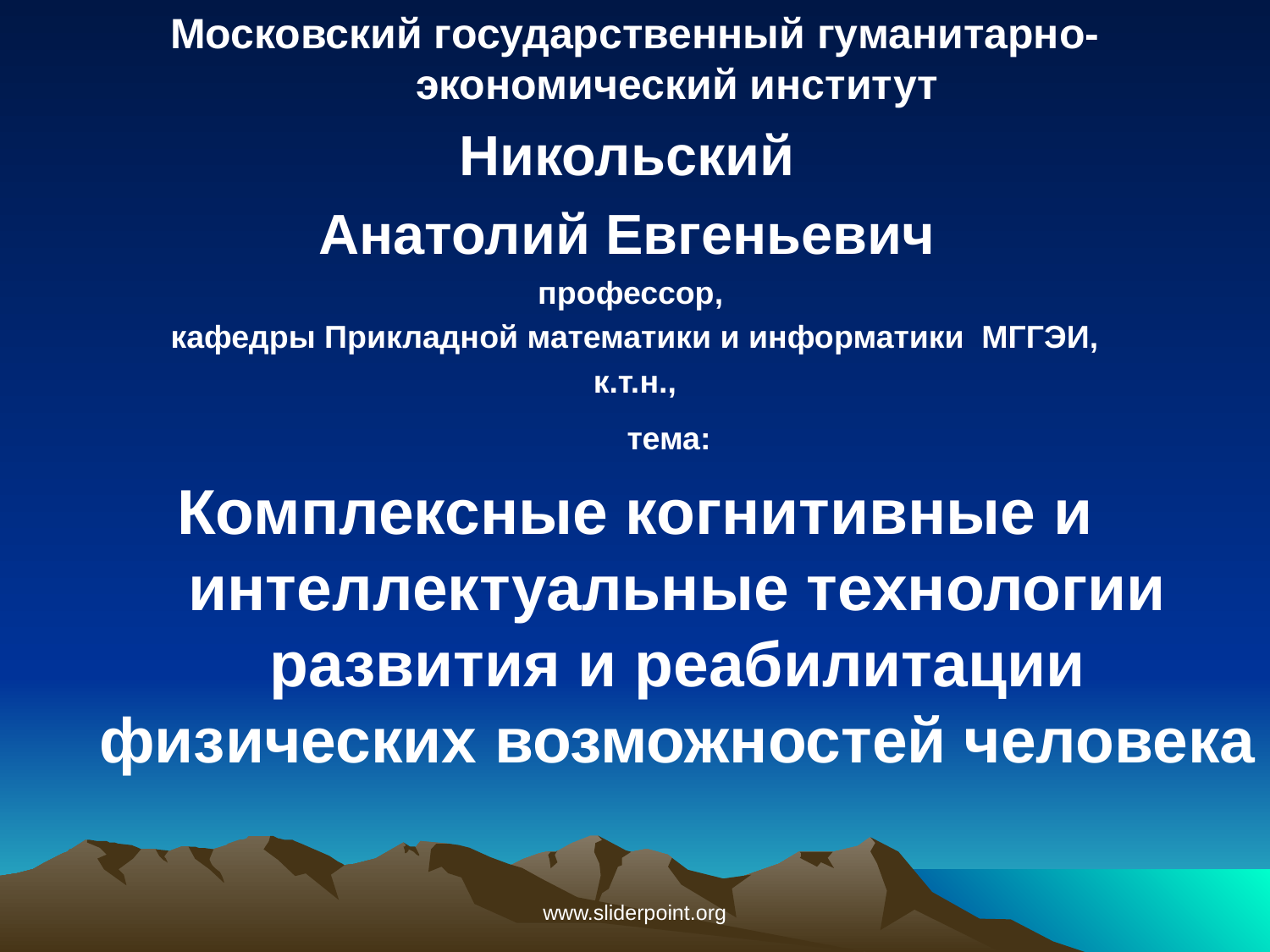

Московский государственный гуманитарно-экономический институт
Никольский
Анатолий Евгеньевич
профессор,
кафедры Прикладной математики и информатики  МГГЭИ,
 к.т.н.,
         тема:
Комплексные когнитивные и интеллектуальные технологии развития и реабилитации физических возможностей человека

#
www.sliderpoint.org